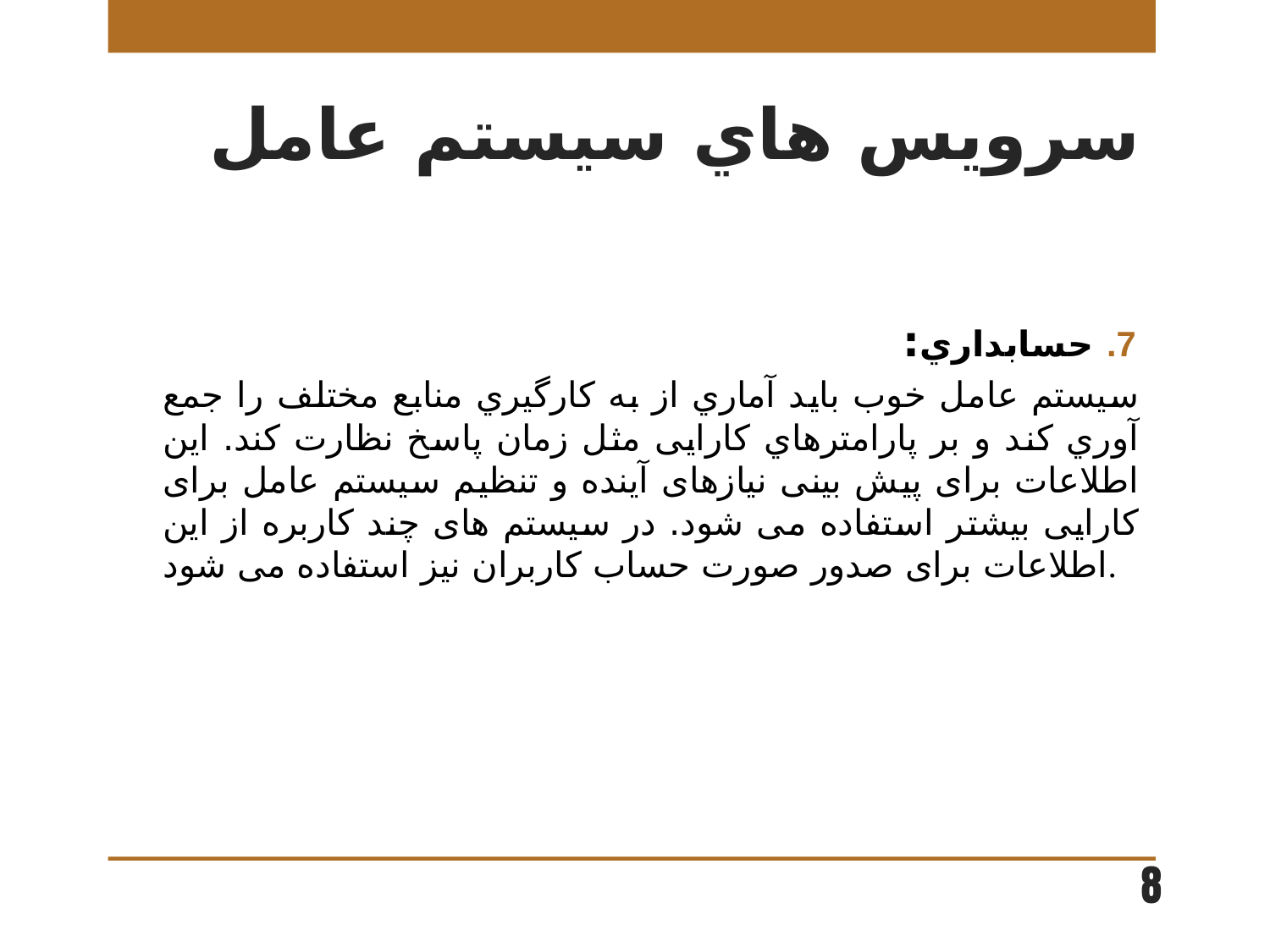

# سرويس هاي سيستم عامل
حسابداري:
سيستم عامل خوب بايد آماري از به كارگيري منابع مختلف را جمع آوري كند و بر پارامترهاي كارايی مثل زمان پاسخ نظارت كند. این اطلاعات برای پیش بینی نیازهای آینده و تنظیم سیستم عامل برای کارایی بیشتر استفاده می شود. در سیستم های چند کاربره از این اطلاعات برای صدور صورت حساب کاربران نیز استفاده می شود.
8